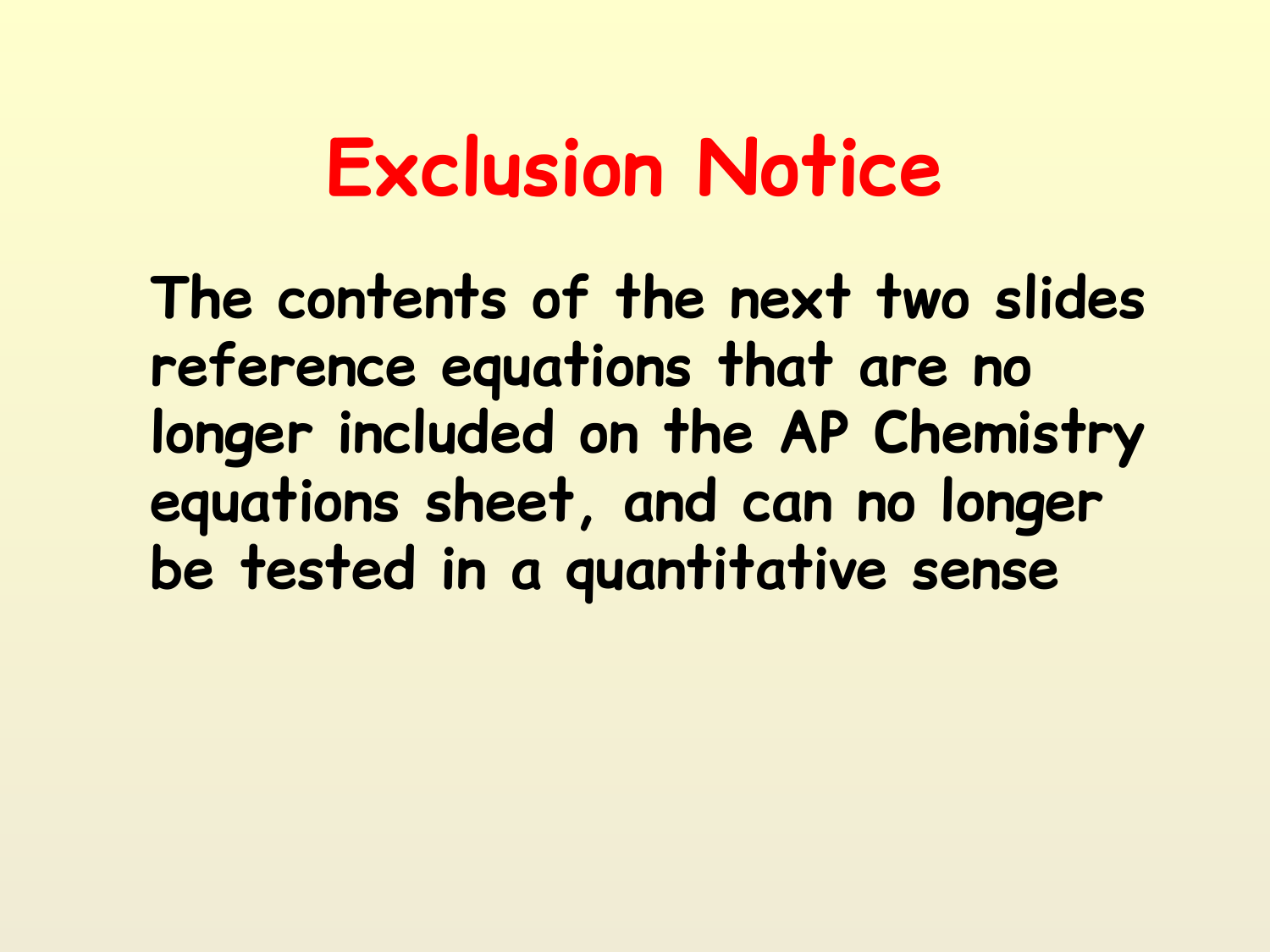

# Exclusion Notice
The contents of the next two slides reference equations that are no longer included on the AP Chemistry equations sheet, and can no longer be tested in a quantitative sense